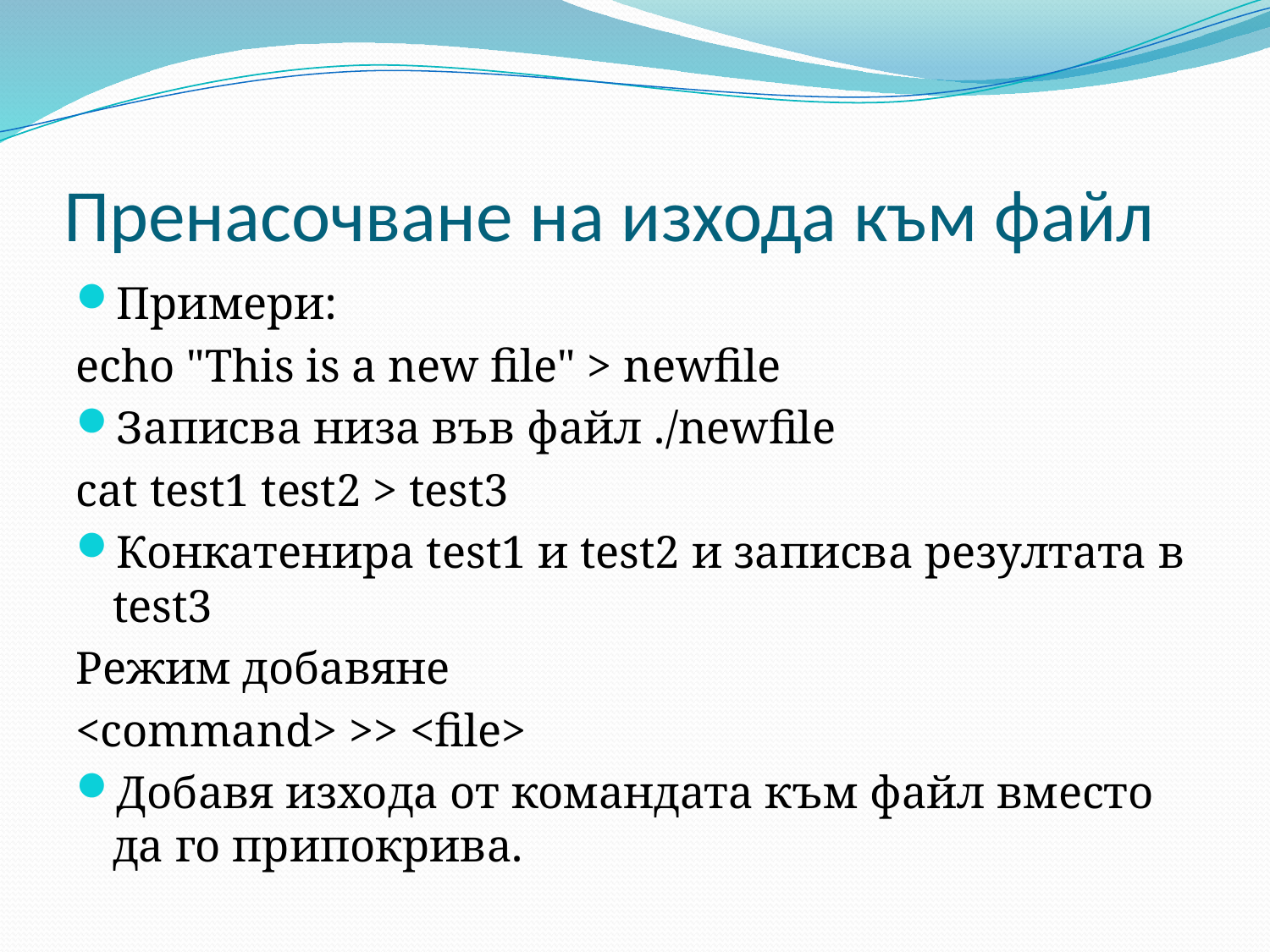

# Пренасочване на изхода към файл
Примери:
echo "This is a new file" > newfile
Записва низа във файл ./newfile
cat test1 test2 > test3
Конкатенира test1 и test2 и записва резултата в test3
Режим добавяне
<command> >> <file>
Добавя изхода от командата към файл вместо да го припокрива.